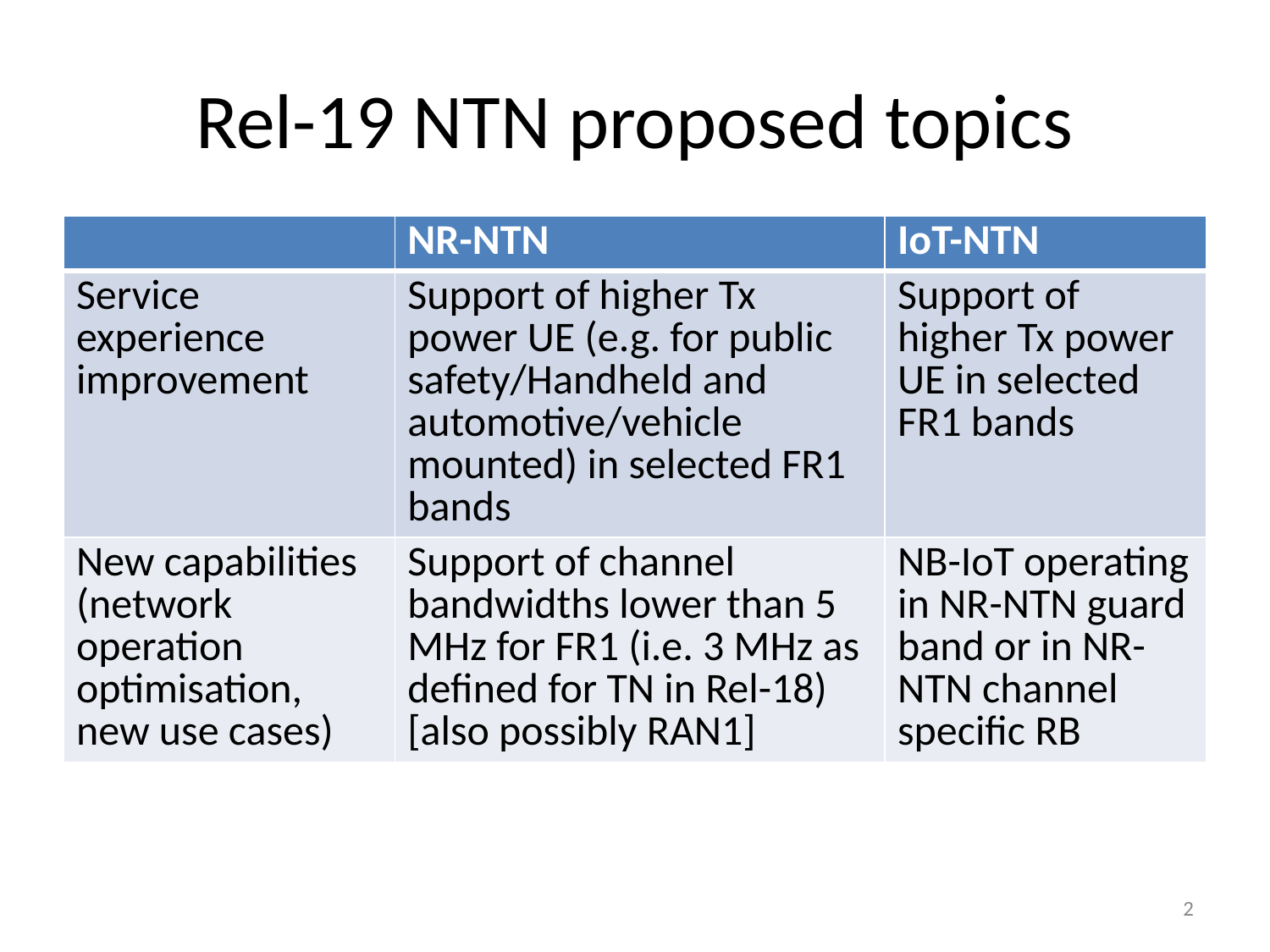

# Rel-19 NTN proposed topics
|  | NR-NTN | IoT-NTN |
| --- | --- | --- |
| Service experience improvement | Support of higher Tx power UE (e.g. for public safety/Handheld and automotive/vehicle mounted) in selected FR1 bands | Support of higher Tx power UE in selected FR1 bands |
| New capabilities (network operation optimisation, new use cases) | Support of channel bandwidths lower than 5 MHz for FR1 (i.e. 3 MHz as defined for TN in Rel-18) [also possibly RAN1] | NB-IoT operating in NR-NTN guard band or in NR-NTN channel specific RB |
2